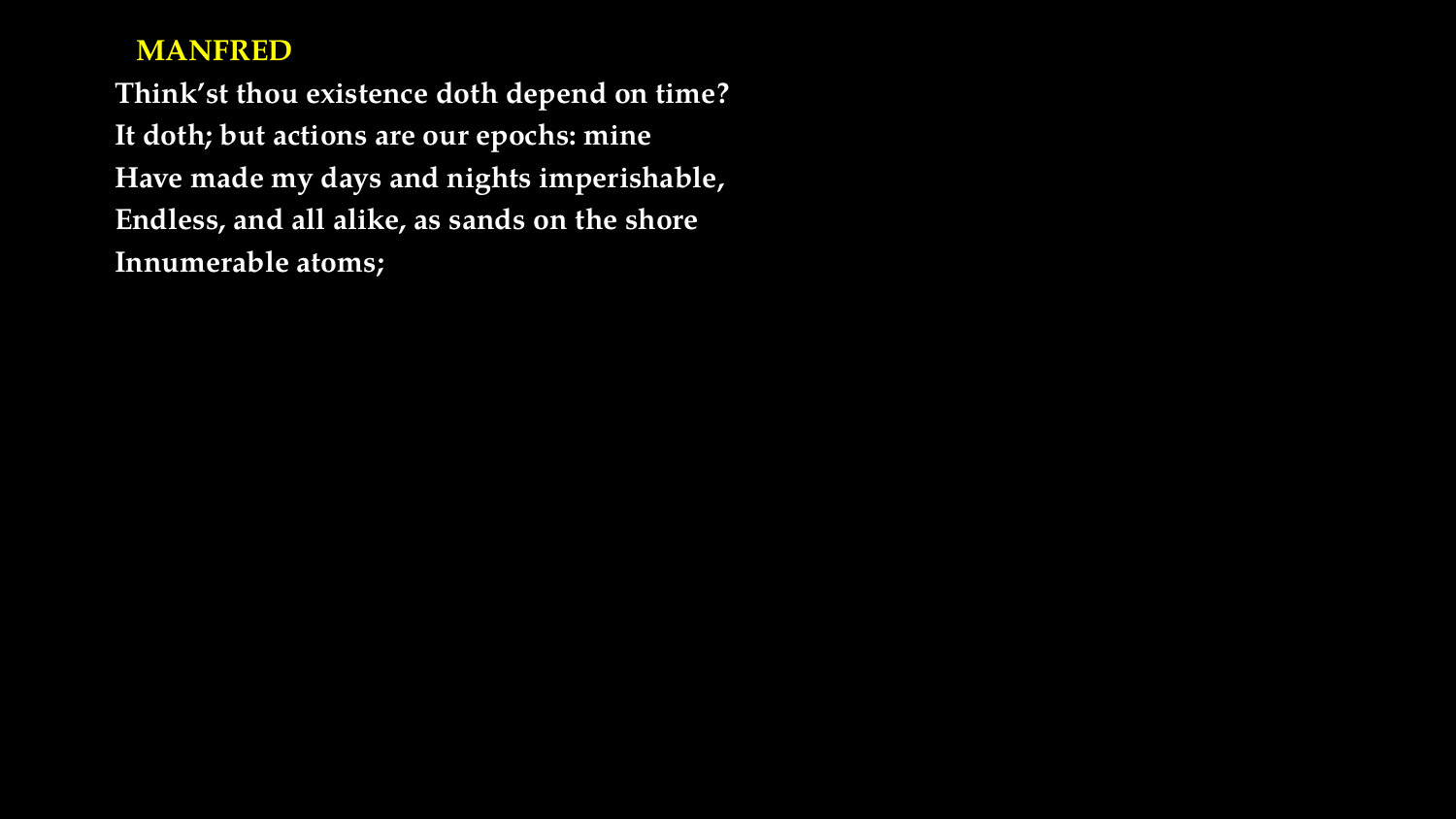

# Manfred Think’st thou existence doth depend on time? It doth; but actions are our epochs: mine Have made my days and nights imperishable, Endless, and all alike, as sands on the shore Innumerable atoms;